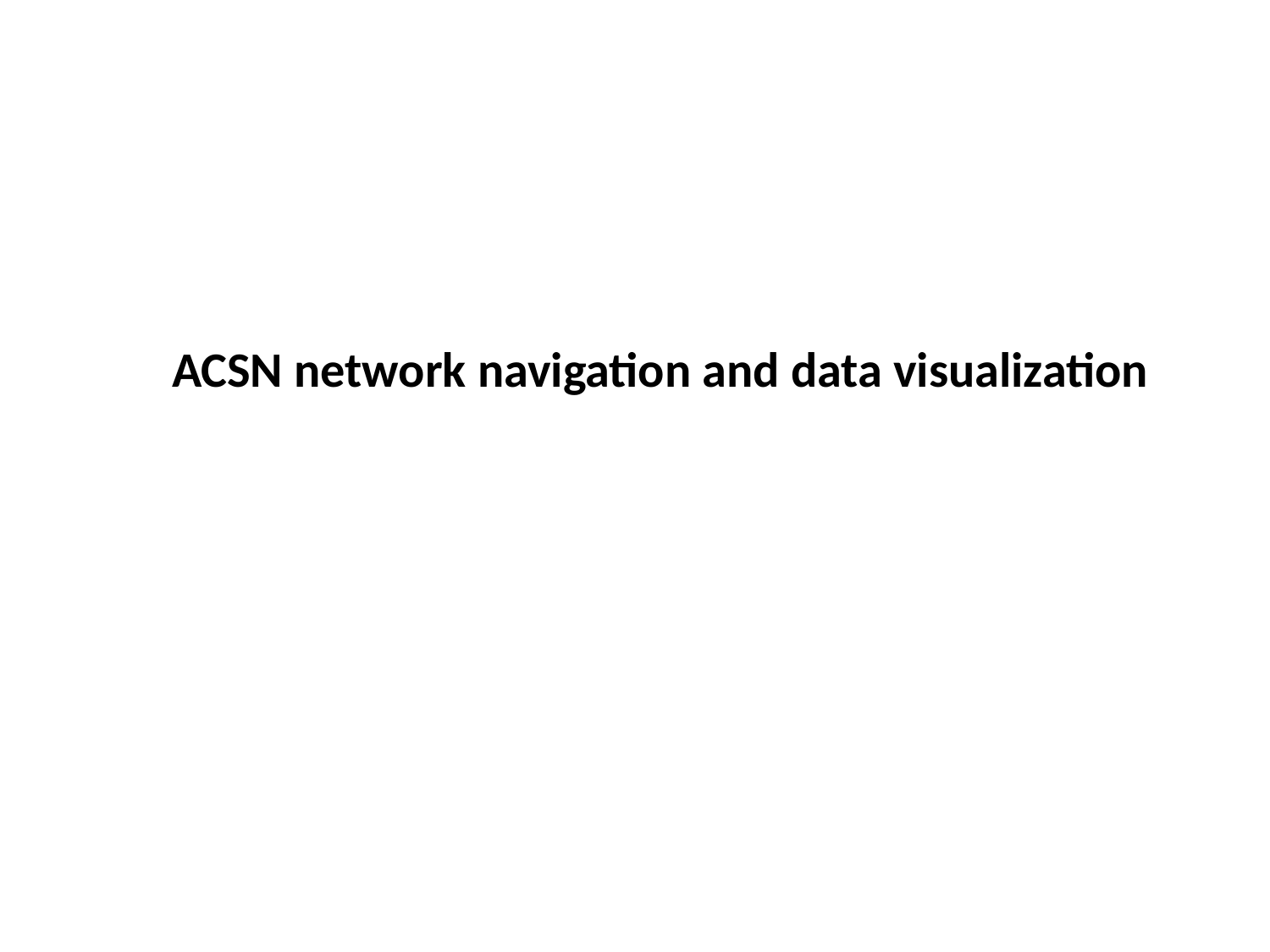

# ACSN network navigation and data visualization